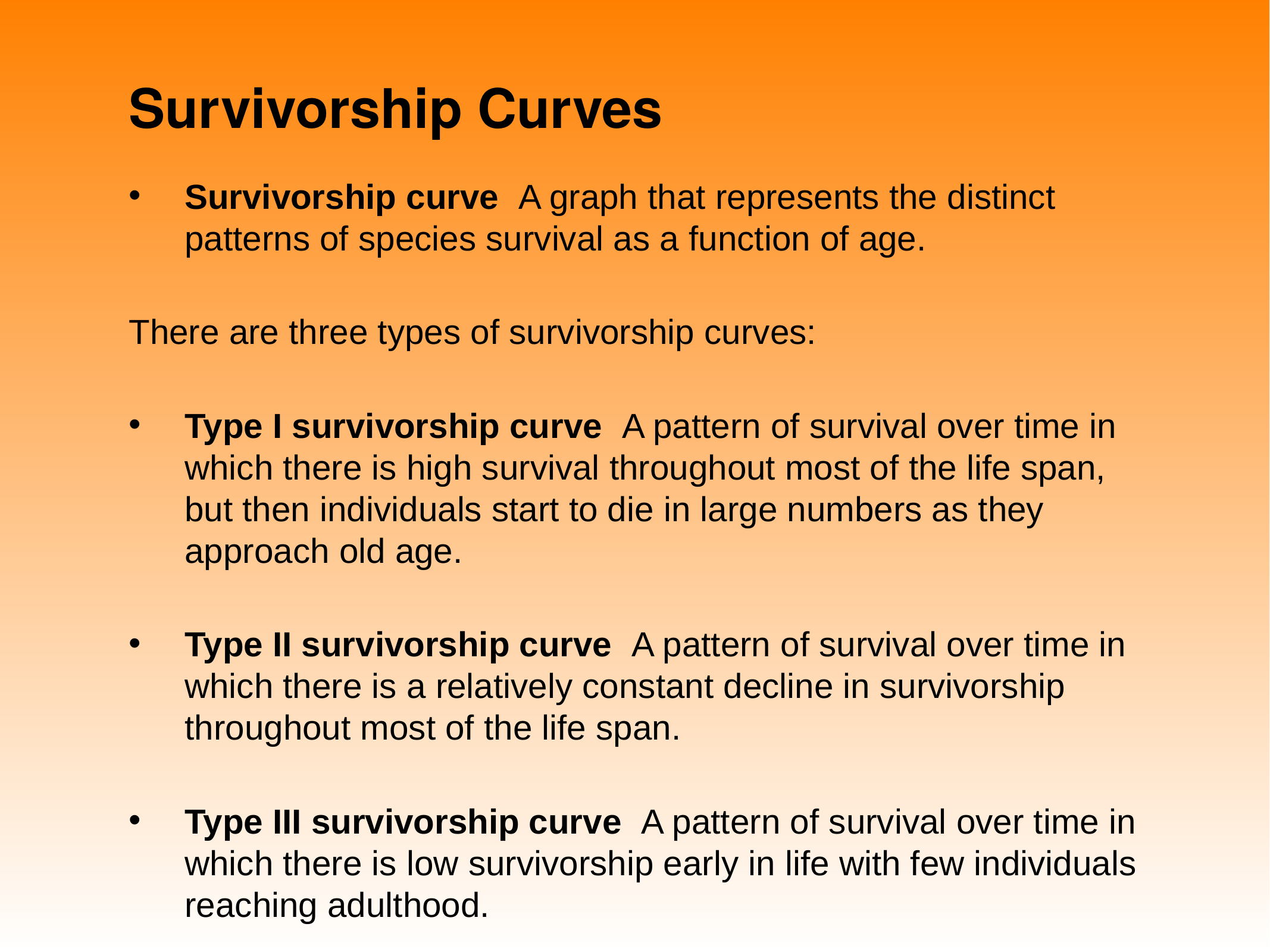

# Survivorship Curves
Survivorship curve  A graph that represents the distinct patterns of species survival as a function of age.
There are three types of survivorship curves:
Type I survivorship curve  A pattern of survival over time in which there is high survival throughout most of the life span, but then individuals start to die in large numbers as they approach old age.
Type II survivorship curve  A pattern of survival over time in which there is a relatively constant decline in survivorship throughout most of the life span.
Type III survivorship curve  A pattern of survival over time in which there is low survivorship early in life with few individuals reaching adulthood.